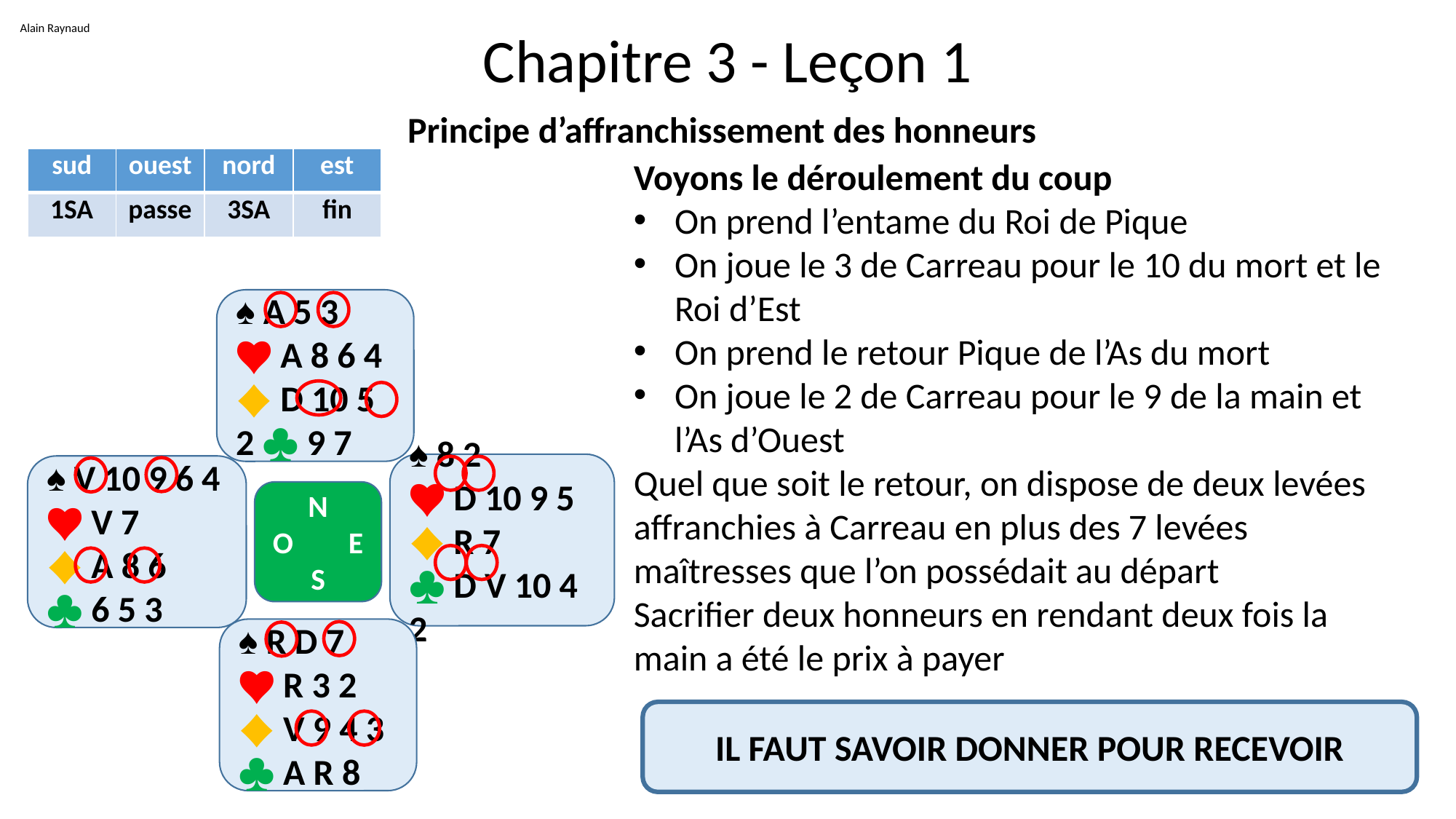

Alain Raynaud
# Chapitre 3 - Leçon 1
Principe d’affranchissement des honneurs

| sud | ouest | nord | est |
| --- | --- | --- | --- |
| 1SA | passe | 3SA | fin |
Voyons le déroulement du coup
On prend l’entame du Roi de Pique
On joue le 3 de Carreau pour le 10 du mort et le Roi d’Est
On prend le retour Pique de l’As du mort
On joue le 2 de Carreau pour le 9 de la main et l’As d’Ouest
Quel que soit le retour, on dispose de deux levées affranchies à Carreau en plus des 7 levées maîtresses que l’on possédait au départ
Sacrifier deux honneurs en rendant deux fois la main a été le prix à payer
♠ A 5 3
♥ A 8 6 4
♦ D 10 5 2 ♣ 9 7

♠ 8 2
♥ D 10 9 5
♦ R 7
♣ D V 10 4 2
♠ V 10 9 6 4
♥ V 7
♦ A 8 6
♣ 6 5 3

N
O        E
S

♠ R D 7
♥ R 3 2
♦ V 9 4 3
♣ A R 8

IL FAUT SAVOIR DONNER POUR RECEVOIR